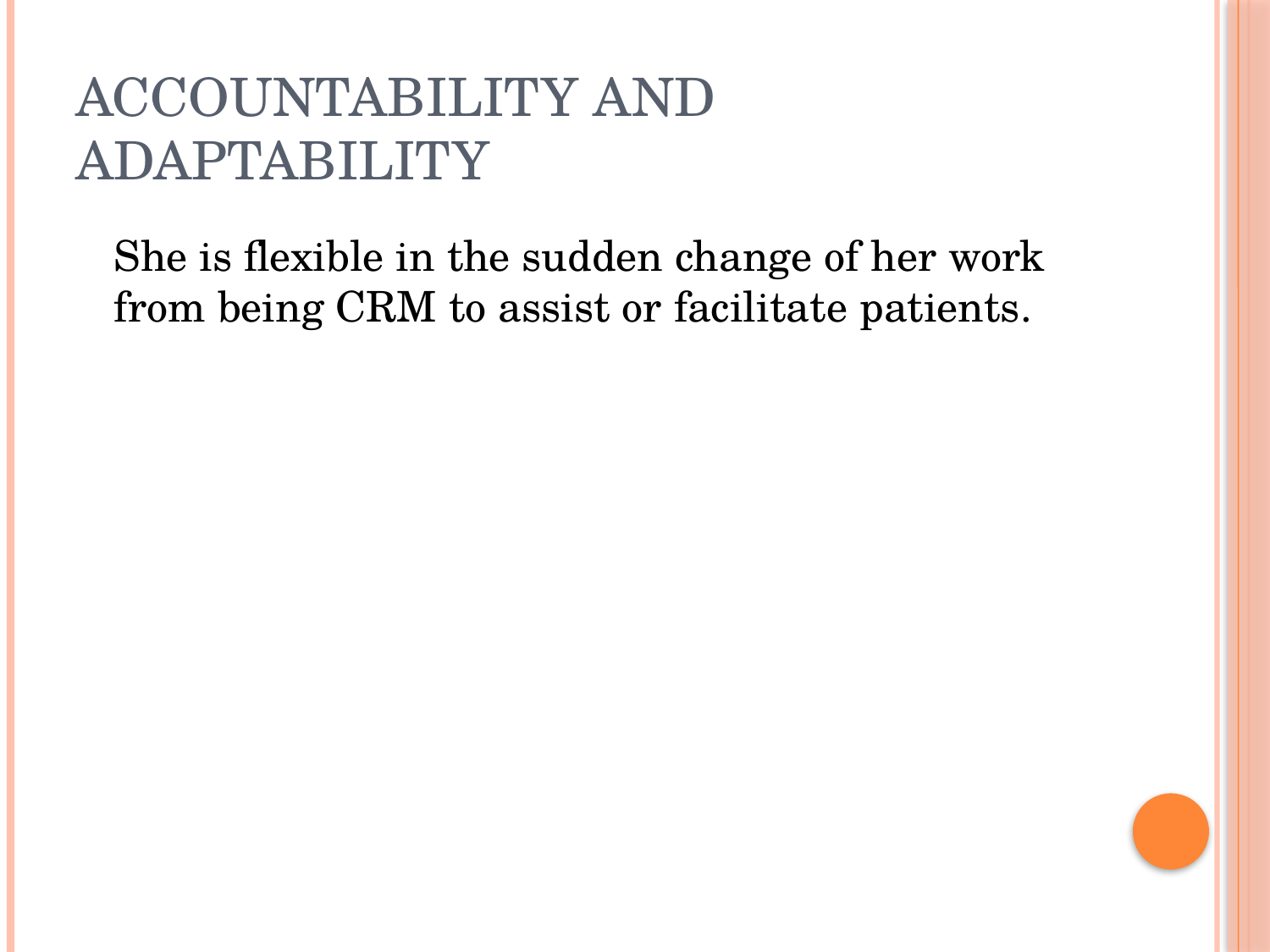

# Accountability and Adaptability
 	She is flexible in the sudden change of her work from being CRM to assist or facilitate patients.